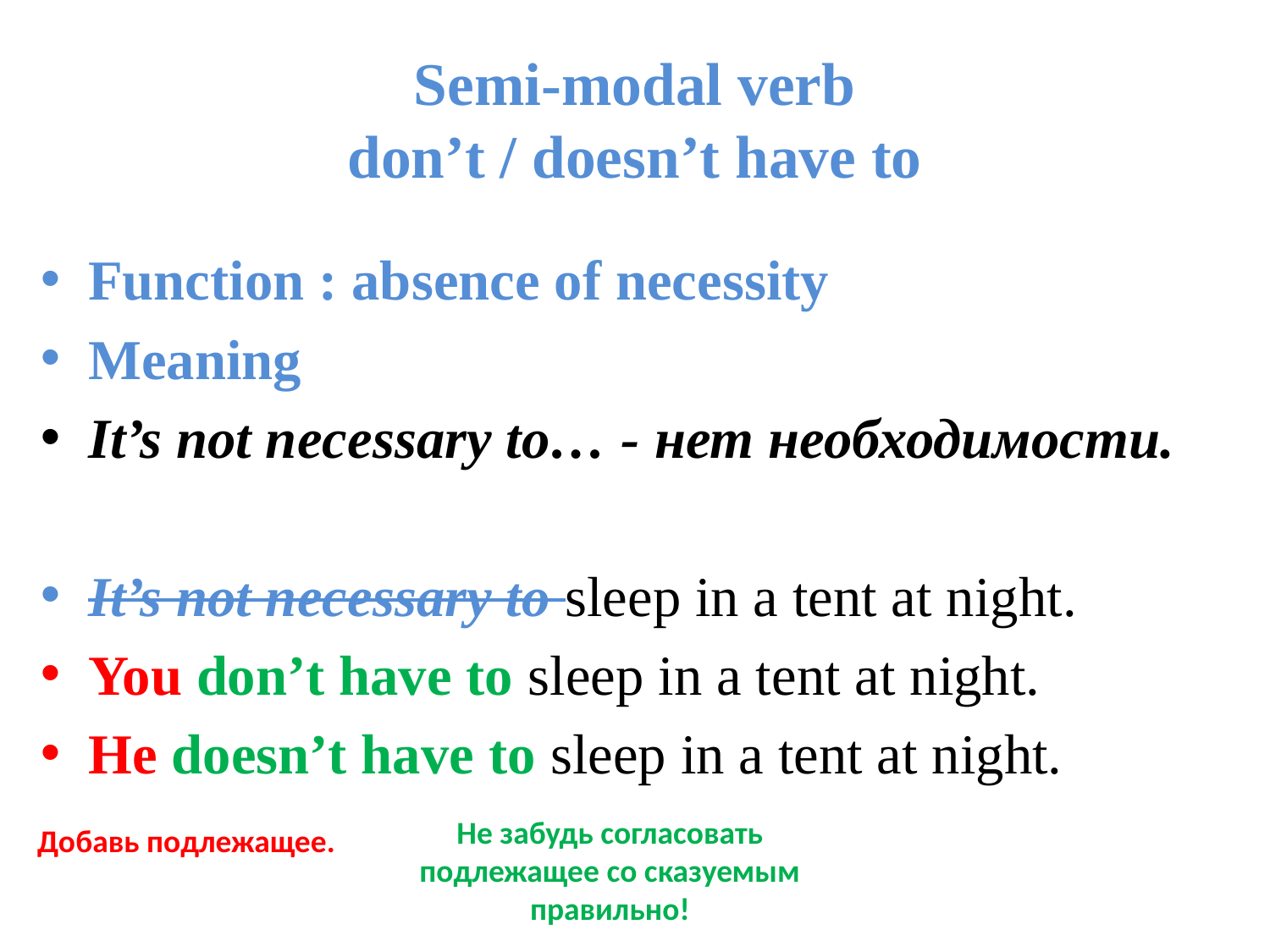

# Semi-modal verb don’t / doesn’t have to
Function : absence of necessity
Meaning
It’s not necessary to… - нет необходимости.

It’s not necessary to sleep in a tent at night.
You don’t have to sleep in a tent at night.
He doesn’t have to sleep in a tent at night.
Не забудь согласовать подлежащее со сказуемым правильно!
Добавь подлежащее.